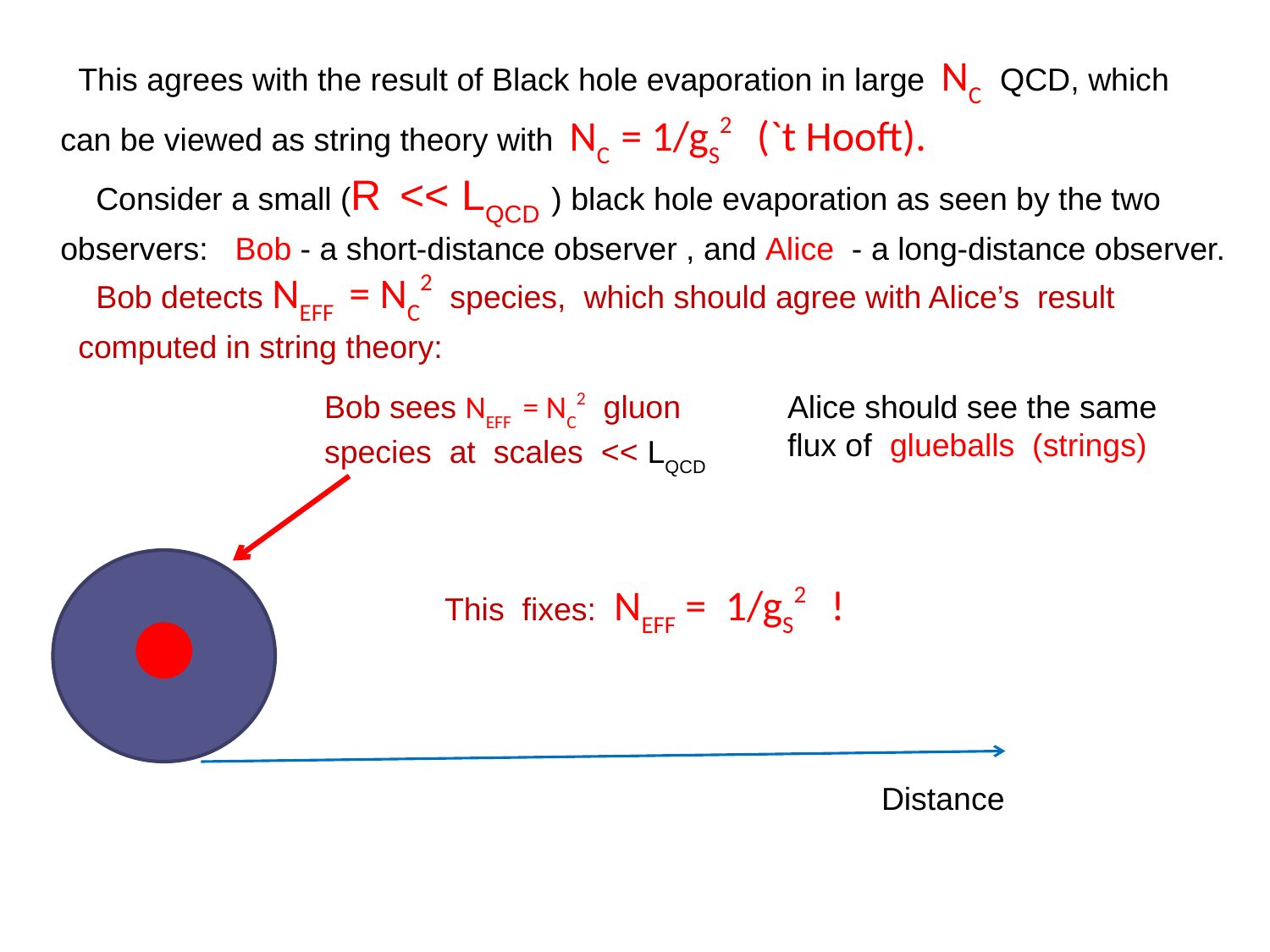

This agrees with the result of Black hole evaporation in large  NC  QCD, which
can be viewed as string theory with  NC  = 1/gS2   (`t Hooft).
    Consider a small (R  << LQCD ) black hole evaporation as seen by the two
observers:   Bob - a short-distance observer , and Alice  - a long-distance observer.
    Bob detects NEFF  = NC2  species,  which should agree with Alice’s  result
  computed in string theory:

Bob sees NEFF  = NC2  gluon
species  at  scales  << LQCD
Alice should see the same
flux of  glueballs  (strings)

This  fixes:  NEFF =  1/gS2   !
Distance